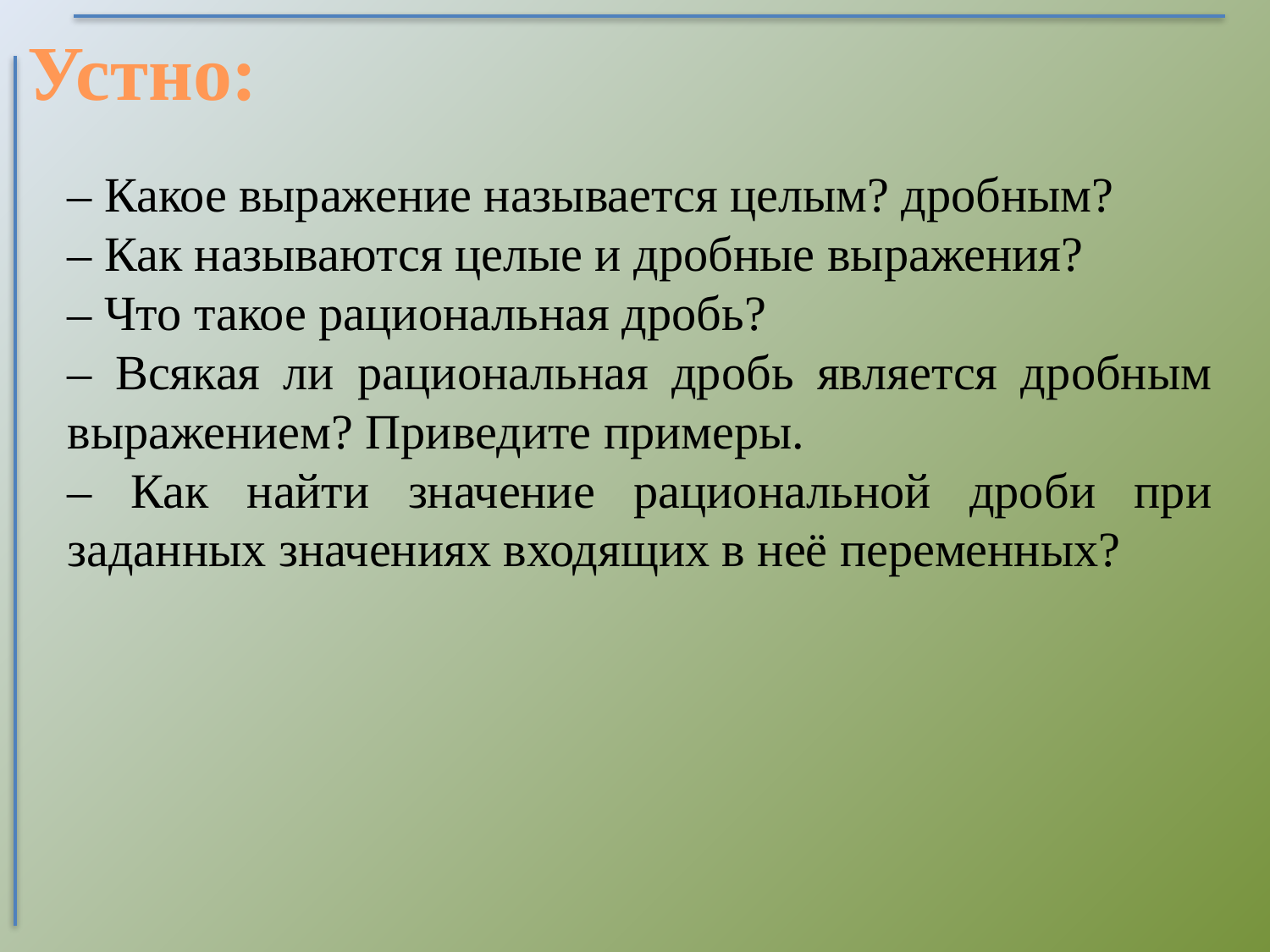

Устно:
– Какое выражение называется целым? дробным?
– Как называются целые и дробные выражения?
– Что такое рациональная дробь?
– Всякая ли рациональная дробь является дробным выражением? Приведите примеры.
– Как найти значение рациональной дроби при заданных значениях входящих в неё переменных?